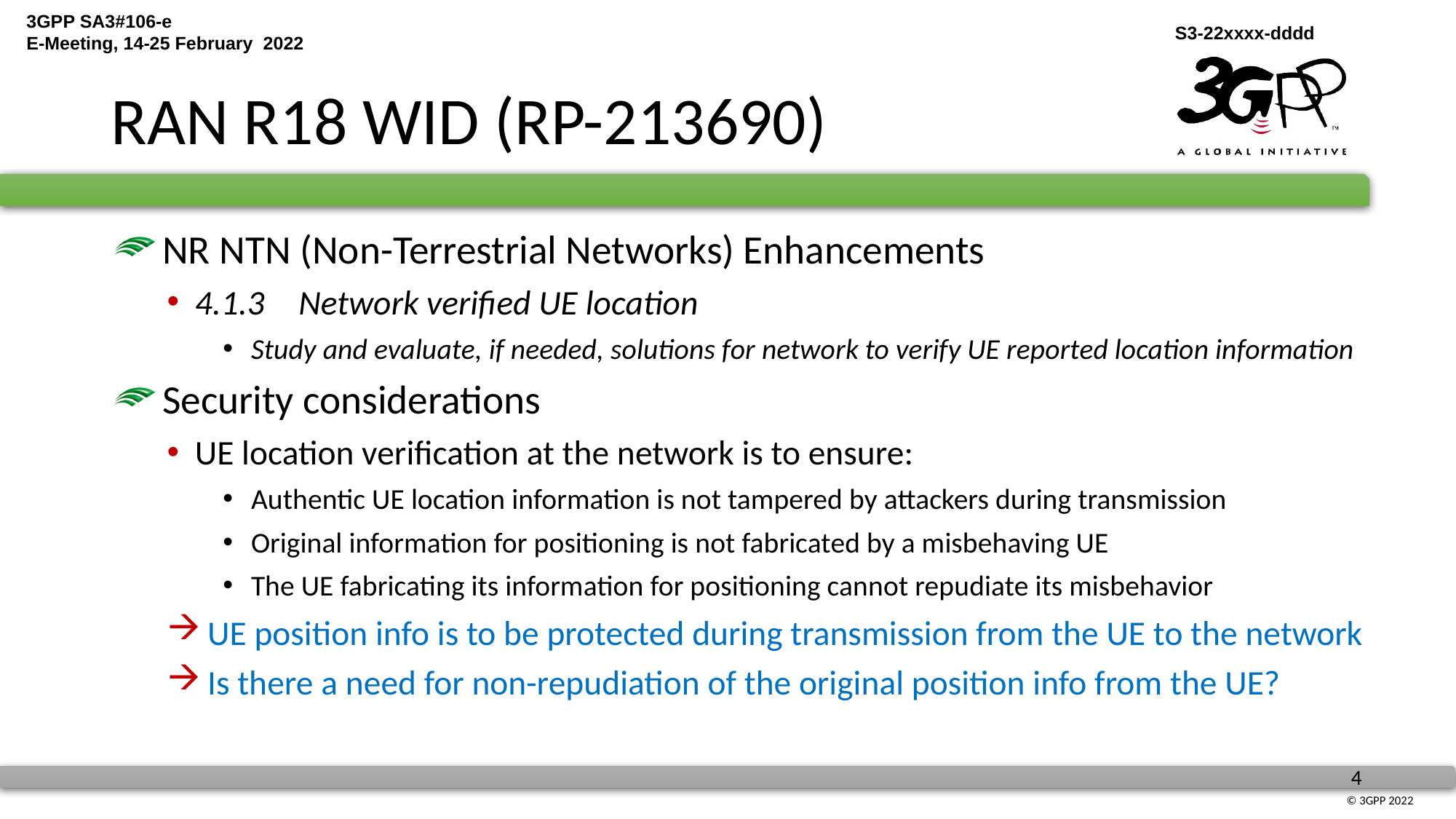

# RAN R18 WID (RP-213690)
 NR NTN (Non-Terrestrial Networks) Enhancements
4.1.3	Network verified UE location
Study and evaluate, if needed, solutions for network to verify UE reported location information
 Security considerations
UE location verification at the network is to ensure:
Authentic UE location information is not tampered by attackers during transmission
Original information for positioning is not fabricated by a misbehaving UE
The UE fabricating its information for positioning cannot repudiate its misbehavior
 UE position info is to be protected during transmission from the UE to the network
 Is there a need for non-repudiation of the original position info from the UE?